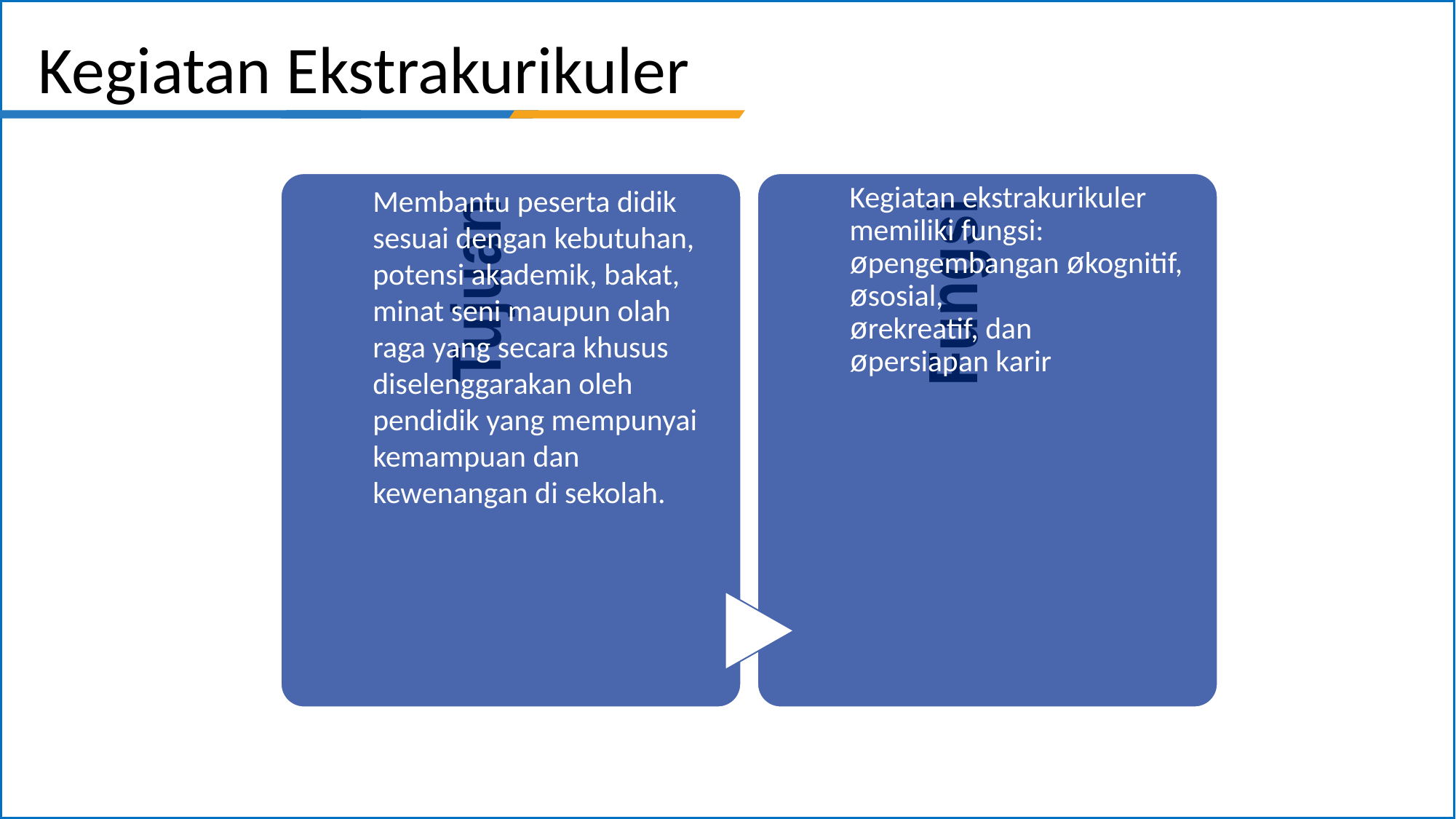

# Kegiatan Ekstrakurikuler

Tujuan
Membantu peserta didik sesuai dengan kebutuhan, potensi akademik, bakat, minat seni maupun olah raga yang secara khusus diselenggarakan oleh pendidik yang mempunyai kemampuan dan kewenangan di sekolah.
Fungsi
Kegiatan ekstrakurikuler memiliki fungsi:
øpengembangan økognitif,
øsosial,
ørekreatif, dan
øpersiapan karir